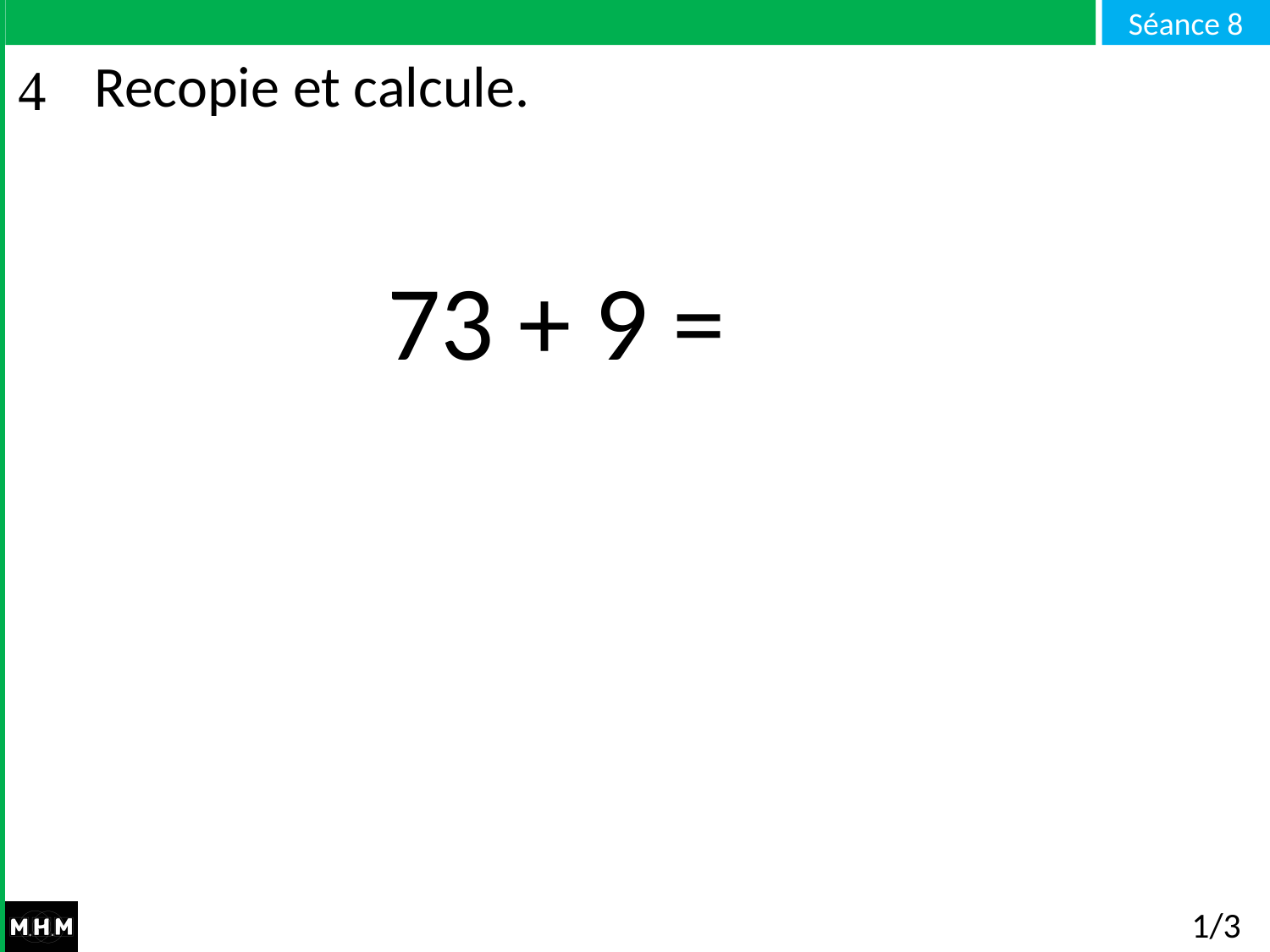

# Recopie et calcule.
73 + 9 =
1/3